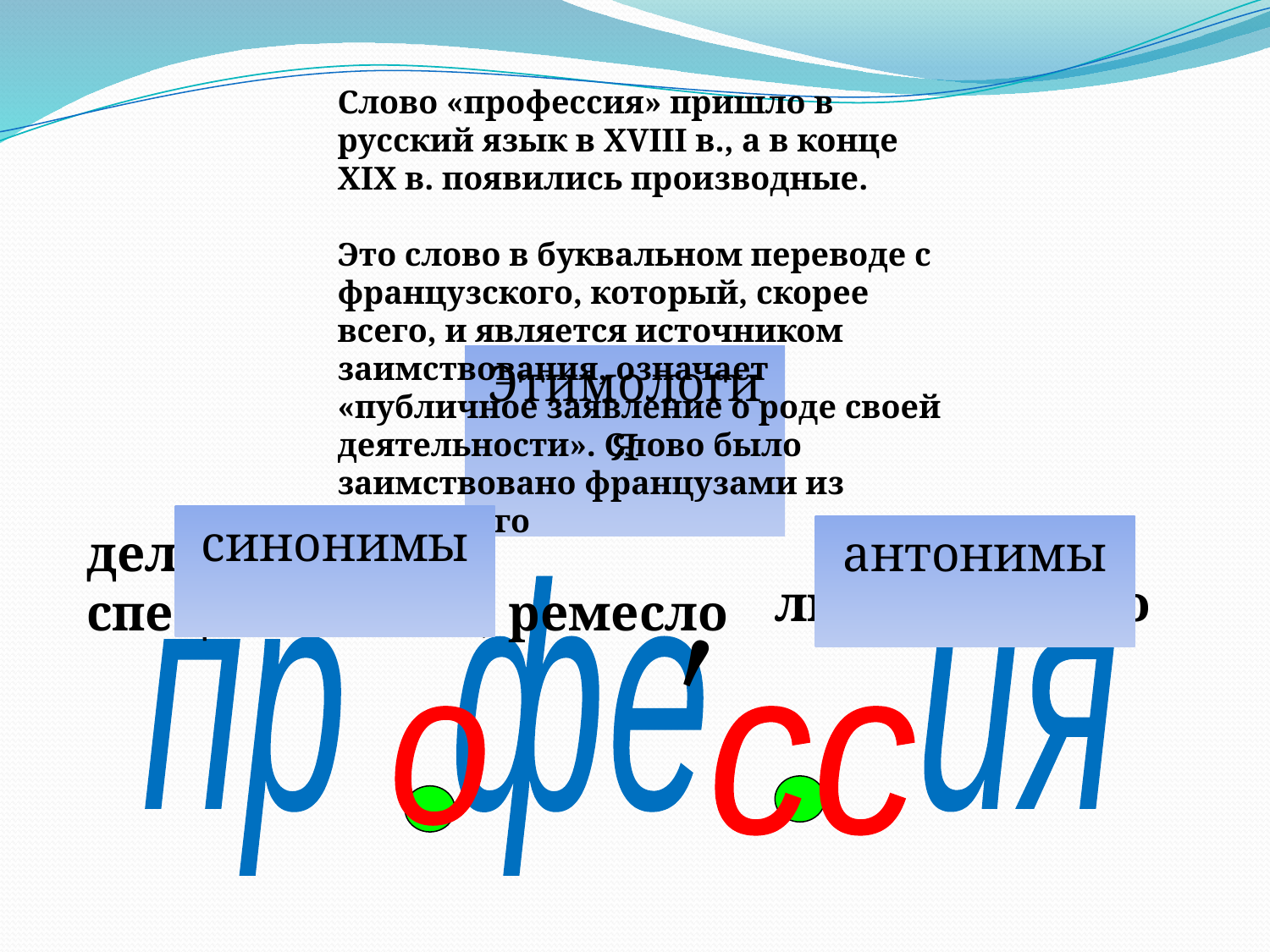

Слово «профессия» пришло в русский язык в XVIII в., а в конце XIX в. появились производные.

Это слово в буквальном переводе с французского, который, скорее всего, и является источником заимствования, означает «публичное заявление о роде своей деятельности». Слово было заимствовано французами из латинского
Этимология

синонимы

дело, занятие
специальность, ремесло
антонимы

любительство
 пр  фе    ия
′
о
сс